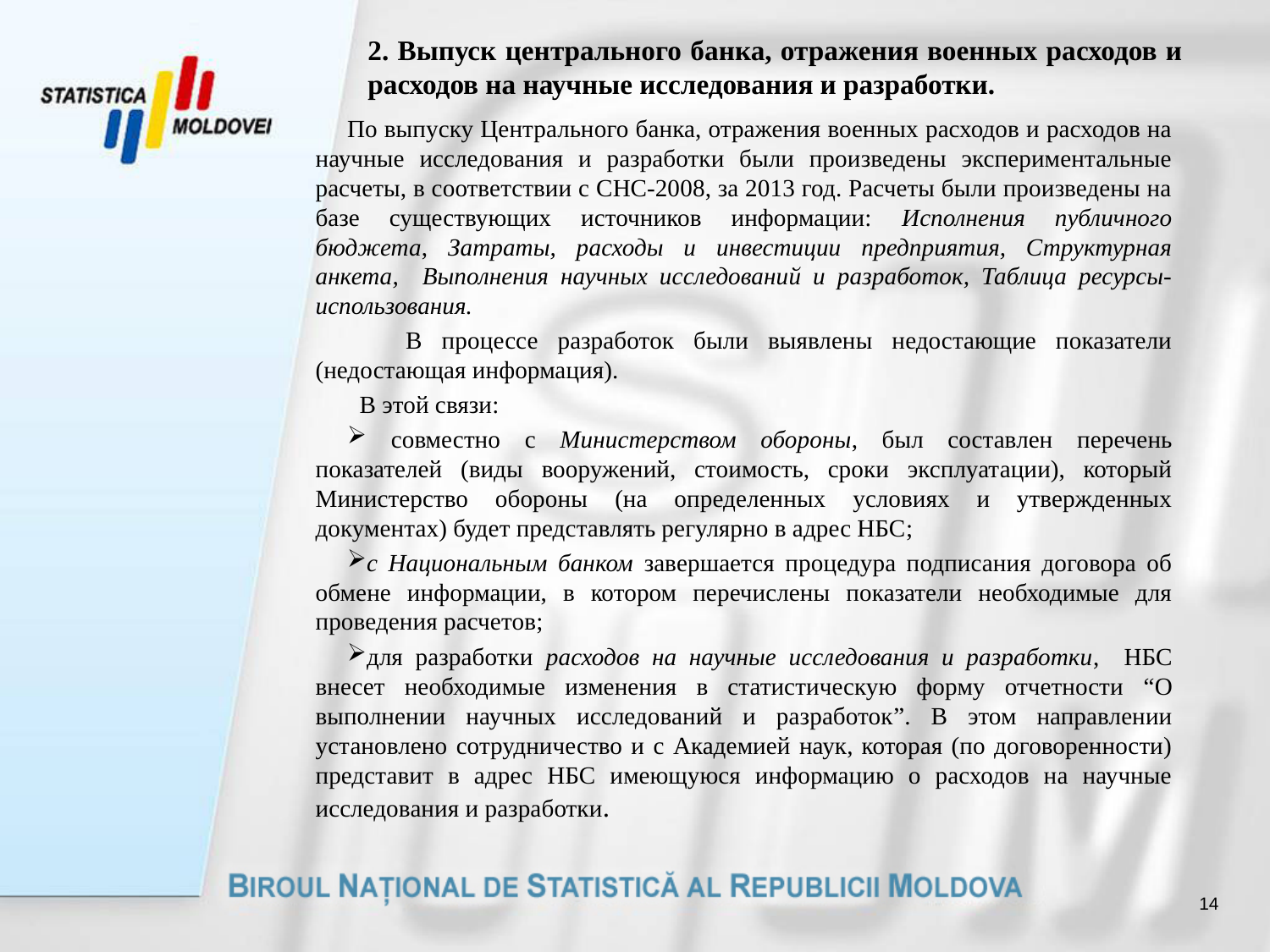

# 2. Выпуск центрального банка, отражения военных расходов и  расходов на научные исследования и разработки.
По выпуску Центрального банка, отражения военных расходов и расходов на научные исследования и разработки были произведены экспериментальные расчеты, в соответствии с СНС-2008, за 2013 год. Расчеты были произведены на базе существующих источников информации: Исполнения публичного бюджета, Затраты, расходы и инвестиции предприятия, Структурная анкета,  Выполнения научных исследований и разработок, Таблица ресурсы-использования.
   В процессе разработок были выявлены недостающие показатели (недостающая информация).
  В этой связи:
 совместно с Министерством обороны, был составлен перечень показателей (виды вооружений, стоимость, сроки эксплуатации), который Министерство обороны (на определенных условиях и утвержденных документах) будет представлять регулярно в адрес НБС;
с Национальным банком завершается процедура подписания договора об обмене информации, в котором перечислены показатели необходимые для проведения расчетов;
для разработки расходов на научные исследования и разработки,  НБС внесет необходимые изменения в статистическую форму отчетности “О выполнении научных исследований и разработок”. В этом направлении установлено сотрудничество и с Академией наук, которая (по договоренности) представит в адрес НБС имеющуюся информацию о расходов на научные исследования и разработки.
14